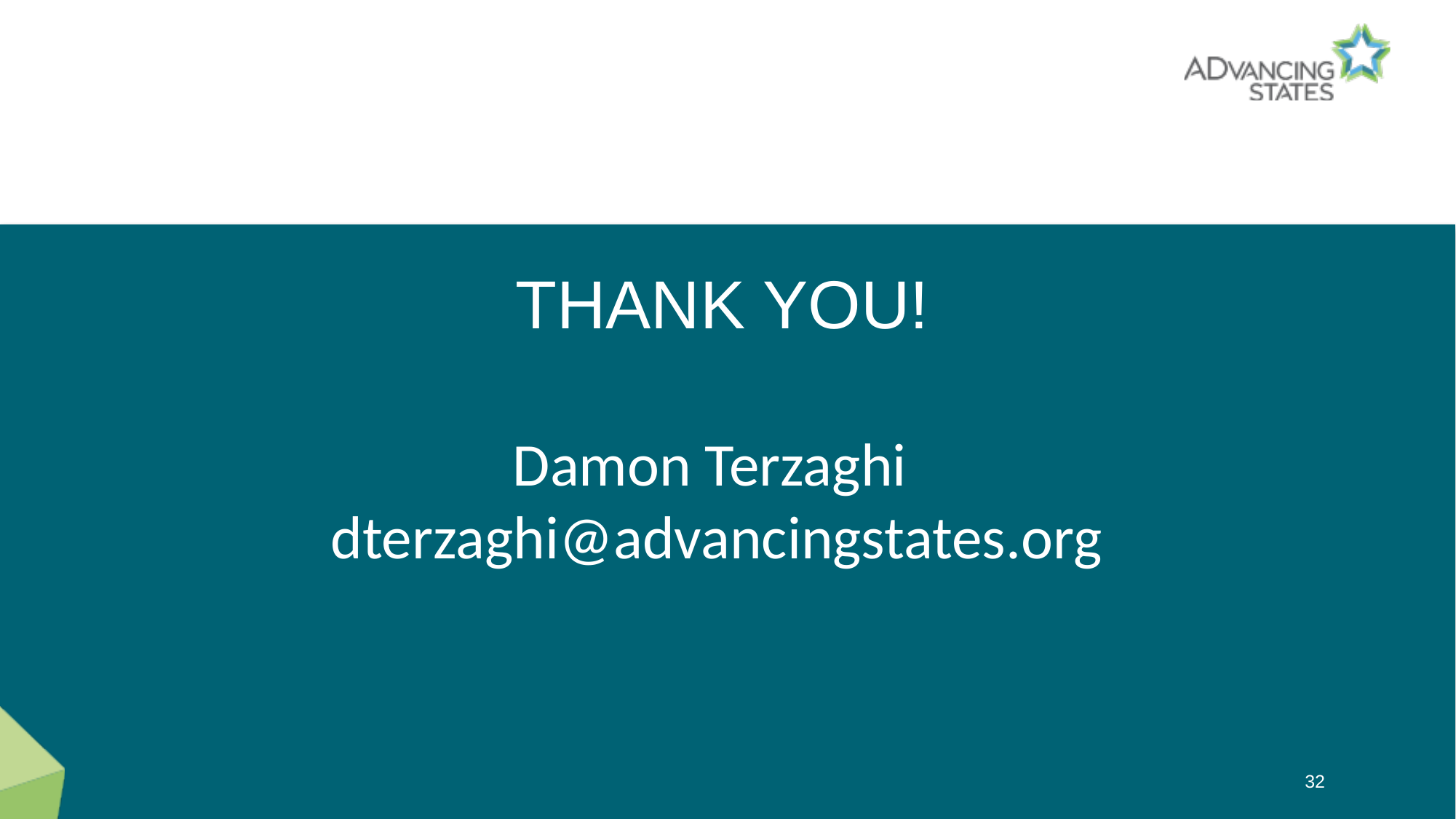

# THANK YOU!
Damon Terzaghi
dterzaghi@advancingstates.org
32